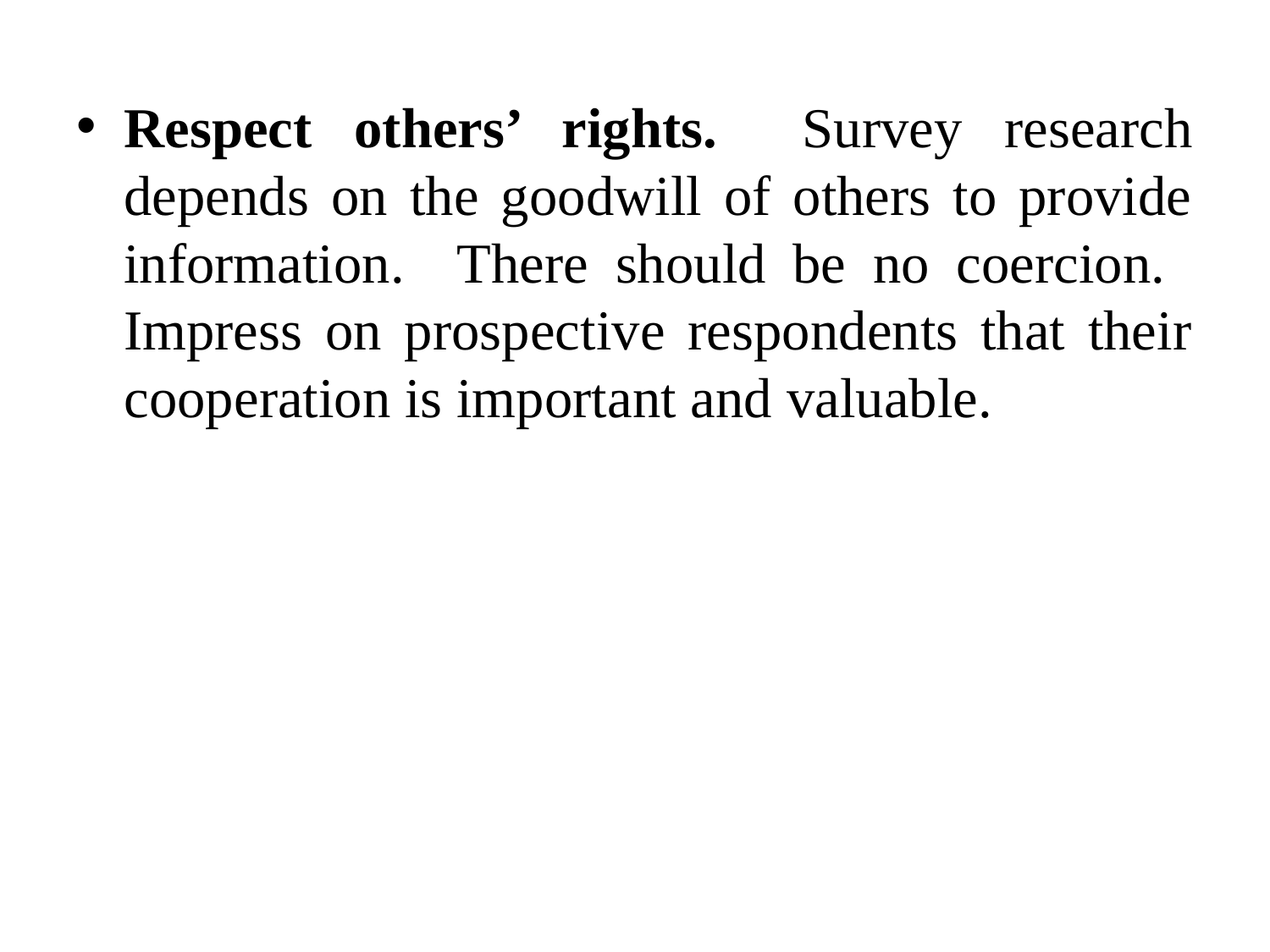

Respect others’ rights.  Survey research depends on the goodwill of others to provide information.  There should be no coercion.  Impress on prospective respondents that their cooperation is important and valuable.